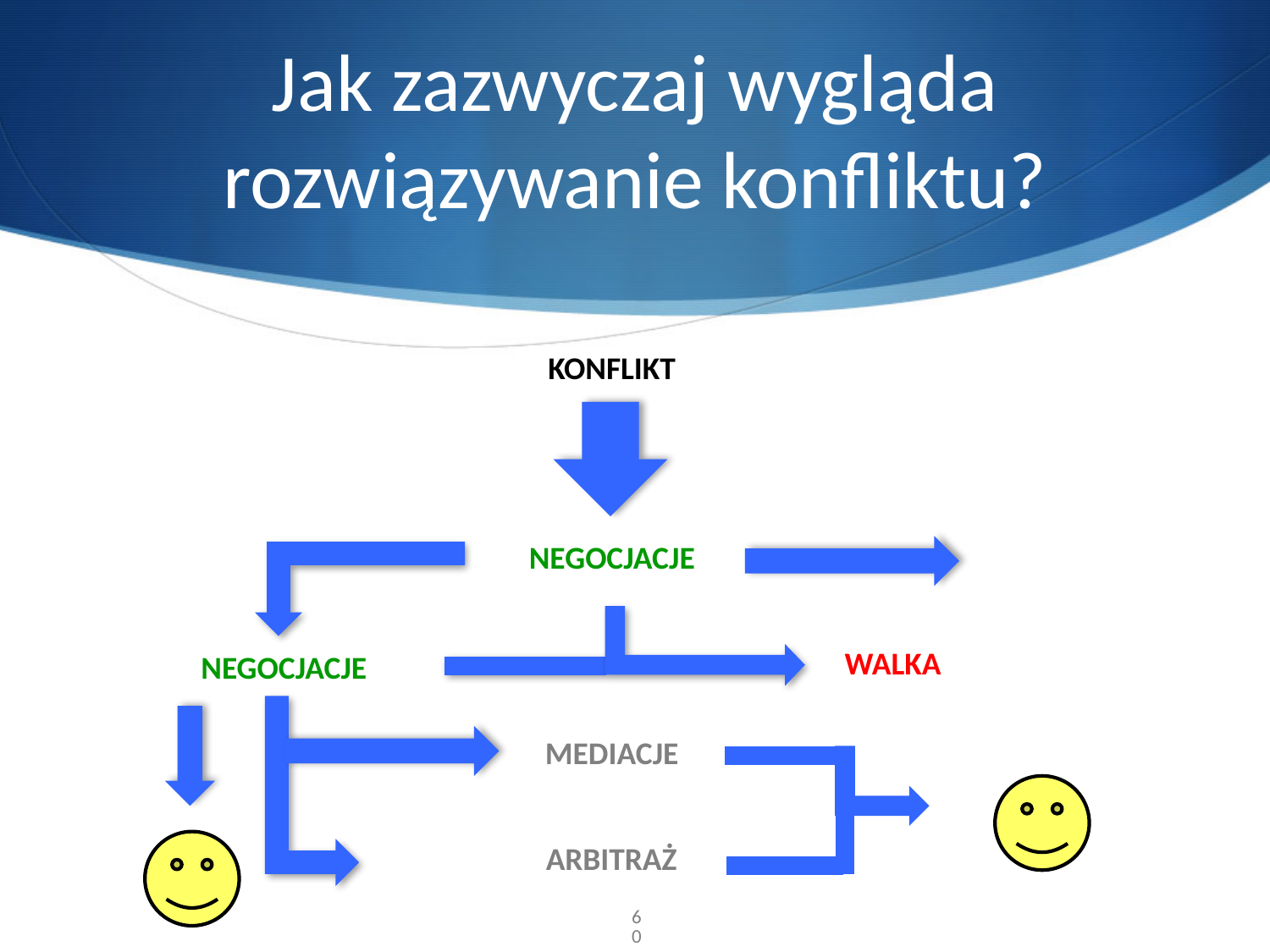

# Jak zazwyczaj wygląda rozwiązywanie konfliktu?
KONFLIKT

NEGOCJACJE

WALKA
NEGOCJACJE

MEDIACJE

ARBITRAŻ

60